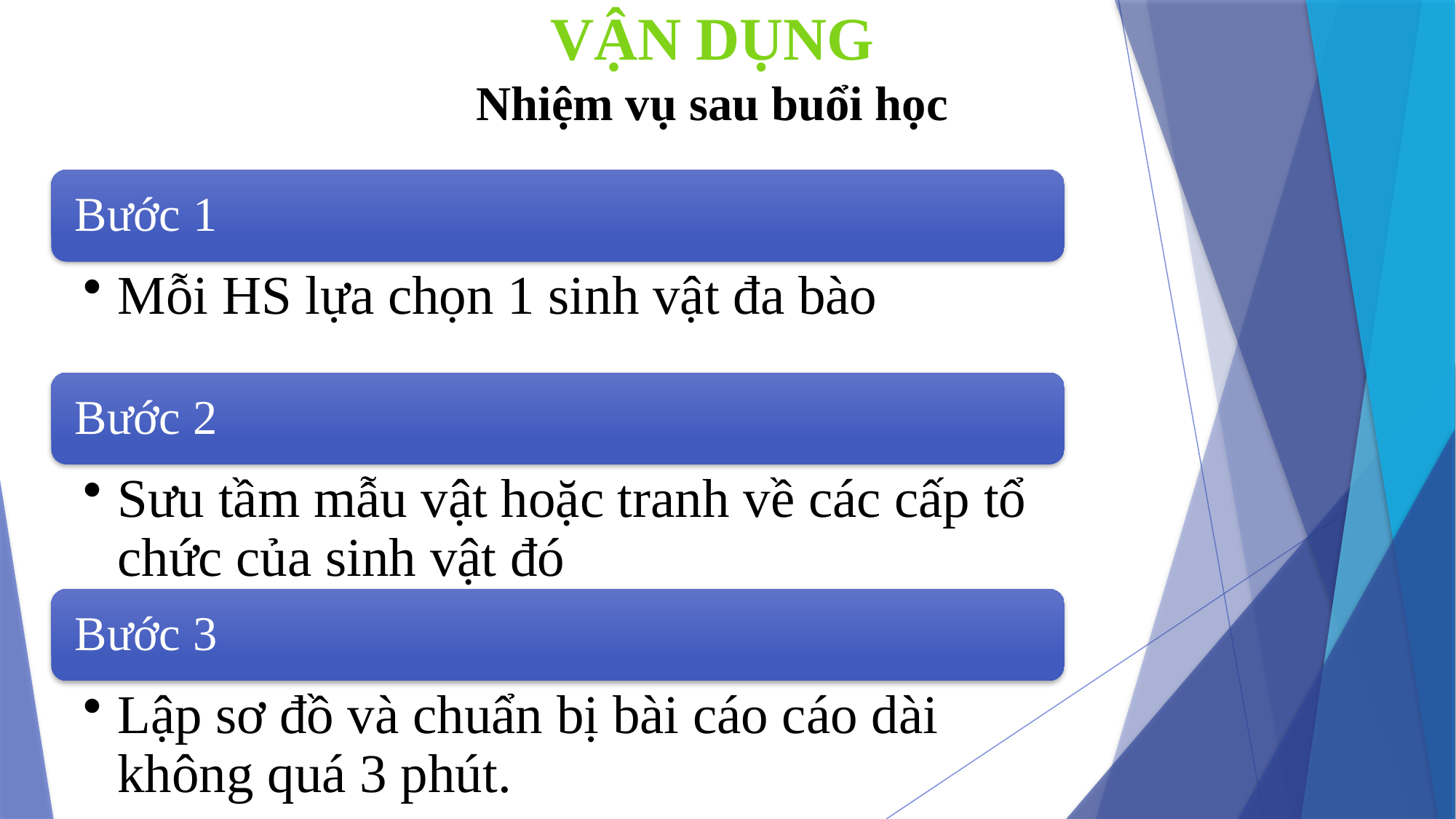

VẬN DỤNG
Nhiệm vụ sau buổi học
Bước 1
Mỗi HS lựa chọn 1 sinh vật đa bào
Bước 2
Sưu tầm mẫu vật hoặc tranh về các cấp tổ chức của sinh vật đó
Bước 3
Lập sơ đồ và chuẩn bị bài cáo cáo dài không quá 3 phút.